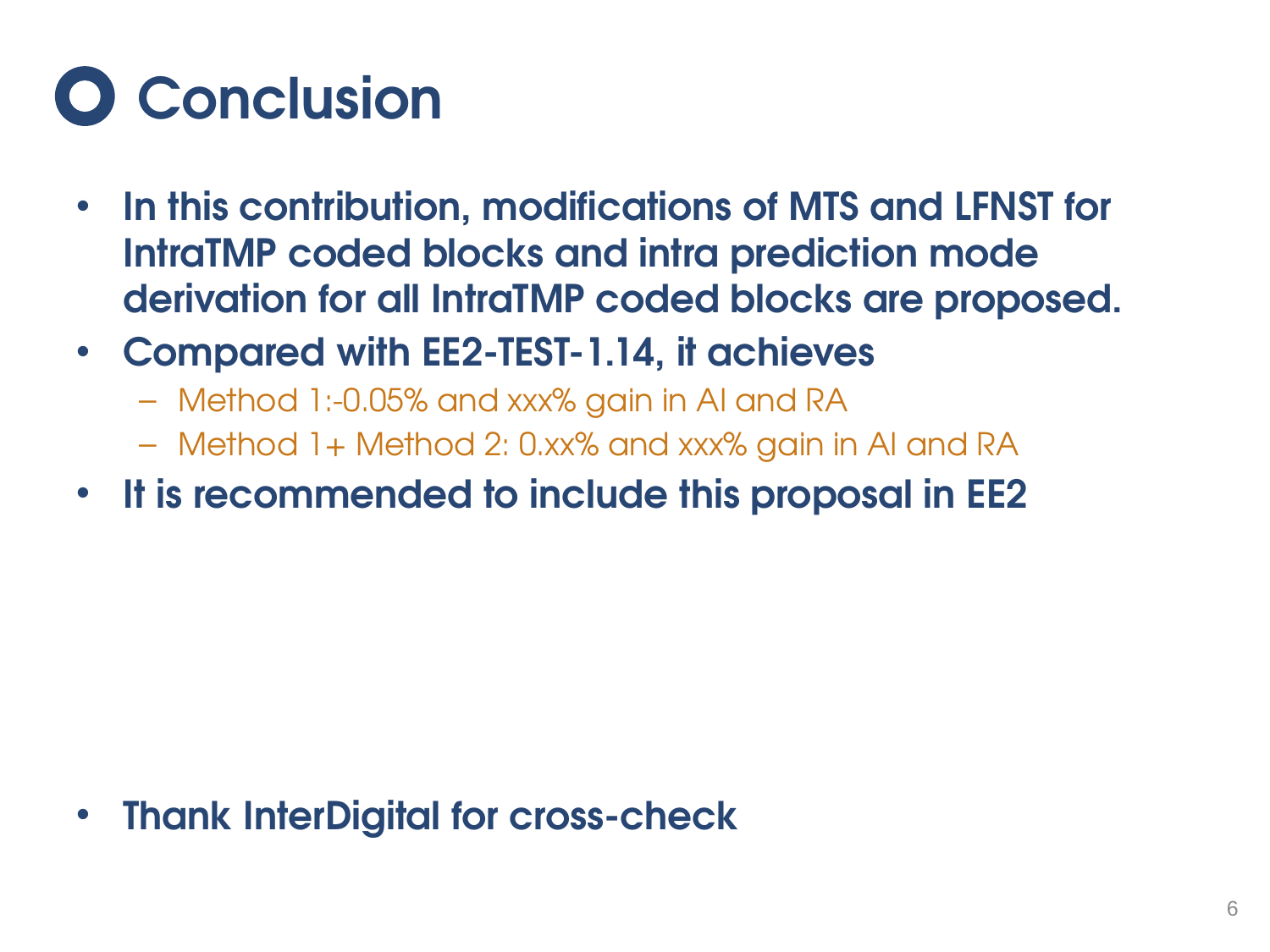

# Conclusion
In this contribution, modifications of MTS and LFNST for IntraTMP coded blocks and intra prediction mode derivation for all IntraTMP coded blocks are proposed.
Compared with EE2-TEST-1.14, it achieves
Method 1:-0.05% and xxx% gain in AI and RA
Method 1+ Method 2: 0.xx% and xxx% gain in AI and RA
It is recommended to include this proposal in EE2

Thank InterDigital for cross-check